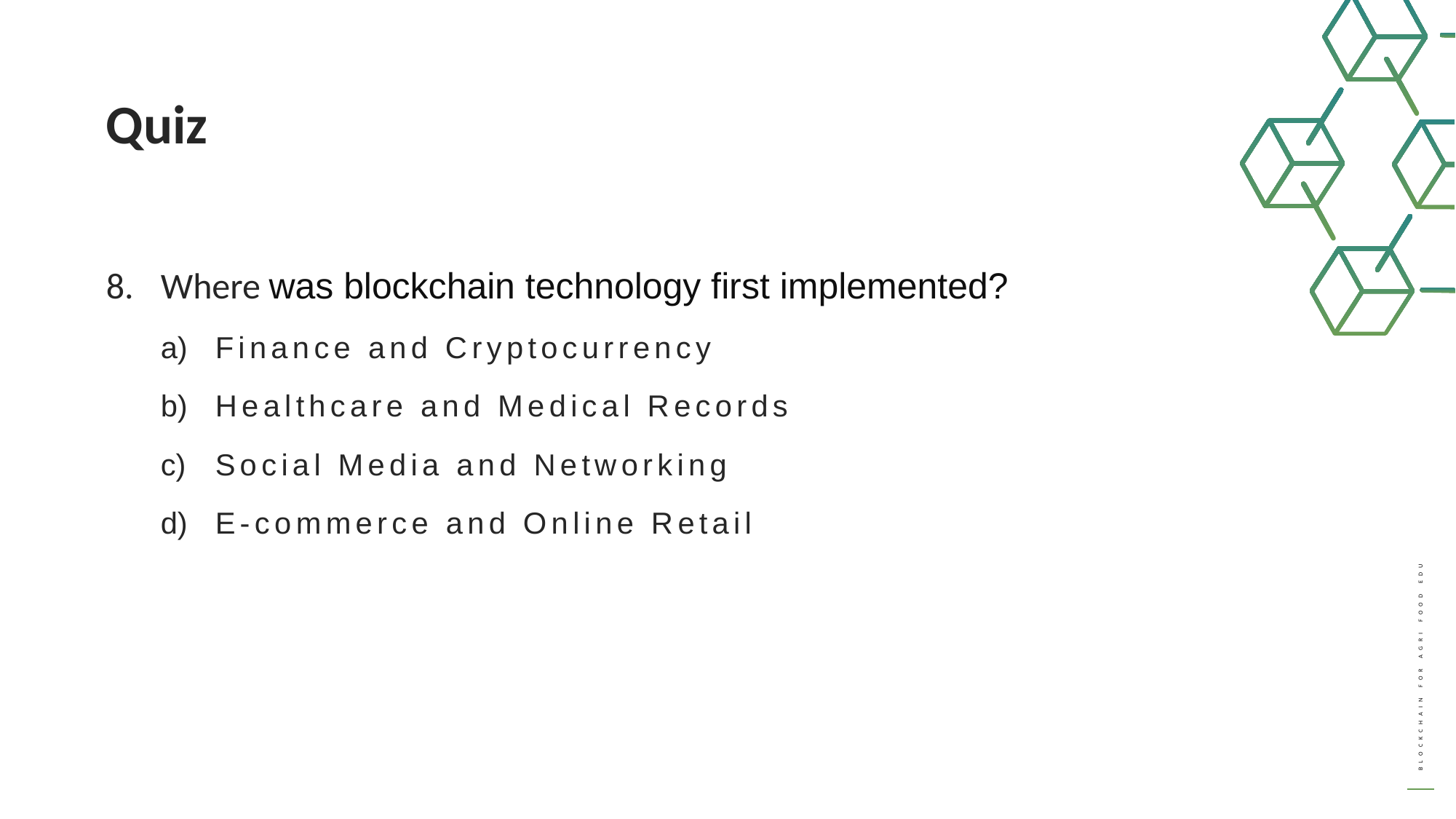

Quiz
Where was blockchain technology first implemented?
Finance and Cryptocurrency
Healthcare and Medical Records
Social Media and Networking
E-commerce and Online Retail